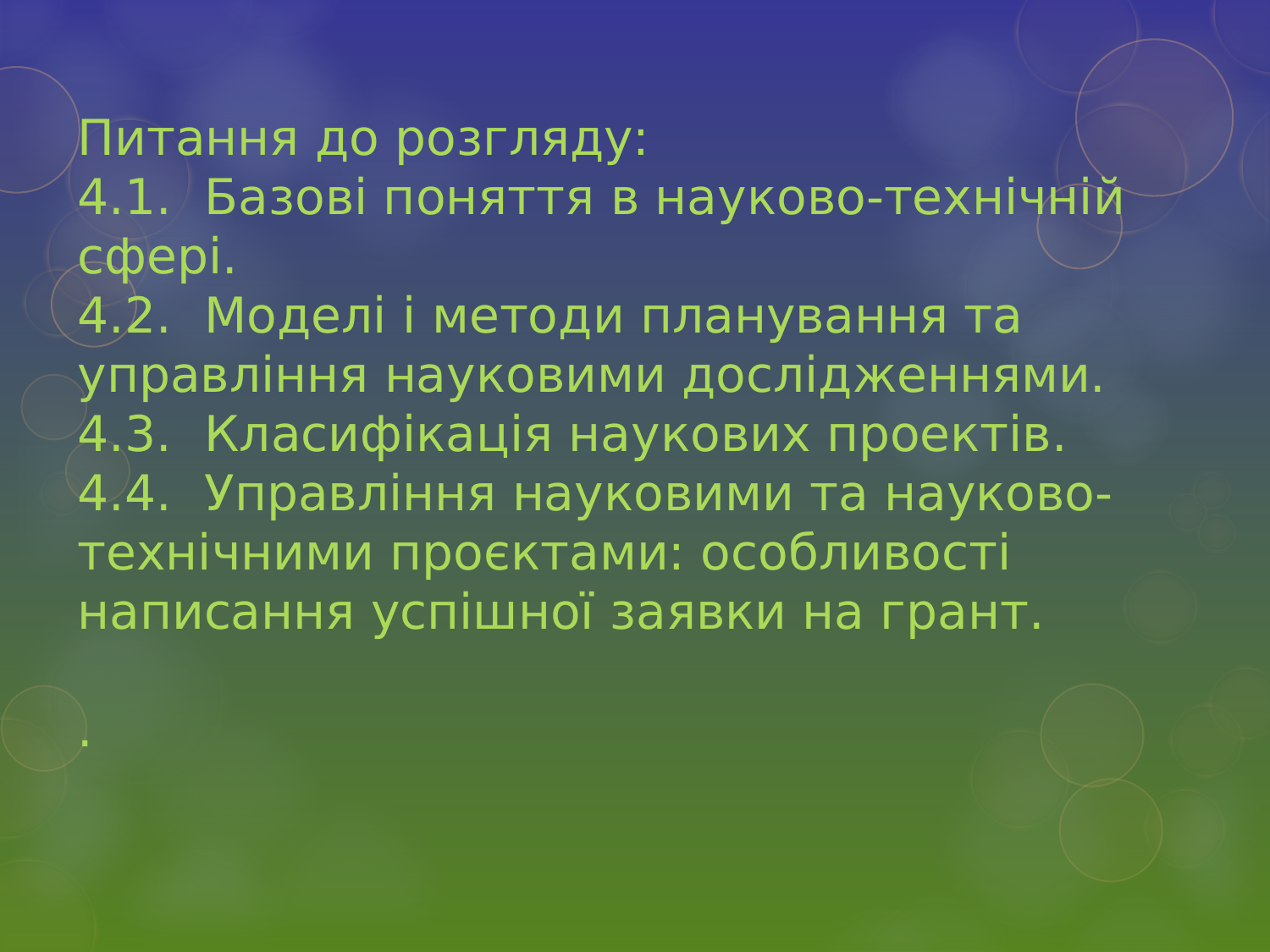

# Питання до розгляду: 4.1.	Базові поняття в науково-технічній сфері. 4.2.	Моделі і методи планування та управління науковими дослідженнями. 4.3.	Класифікація наукових проектів. 4.4.	Управління науковими та науково-технічними проєктами: особливості написання успішної заявки на грант. .